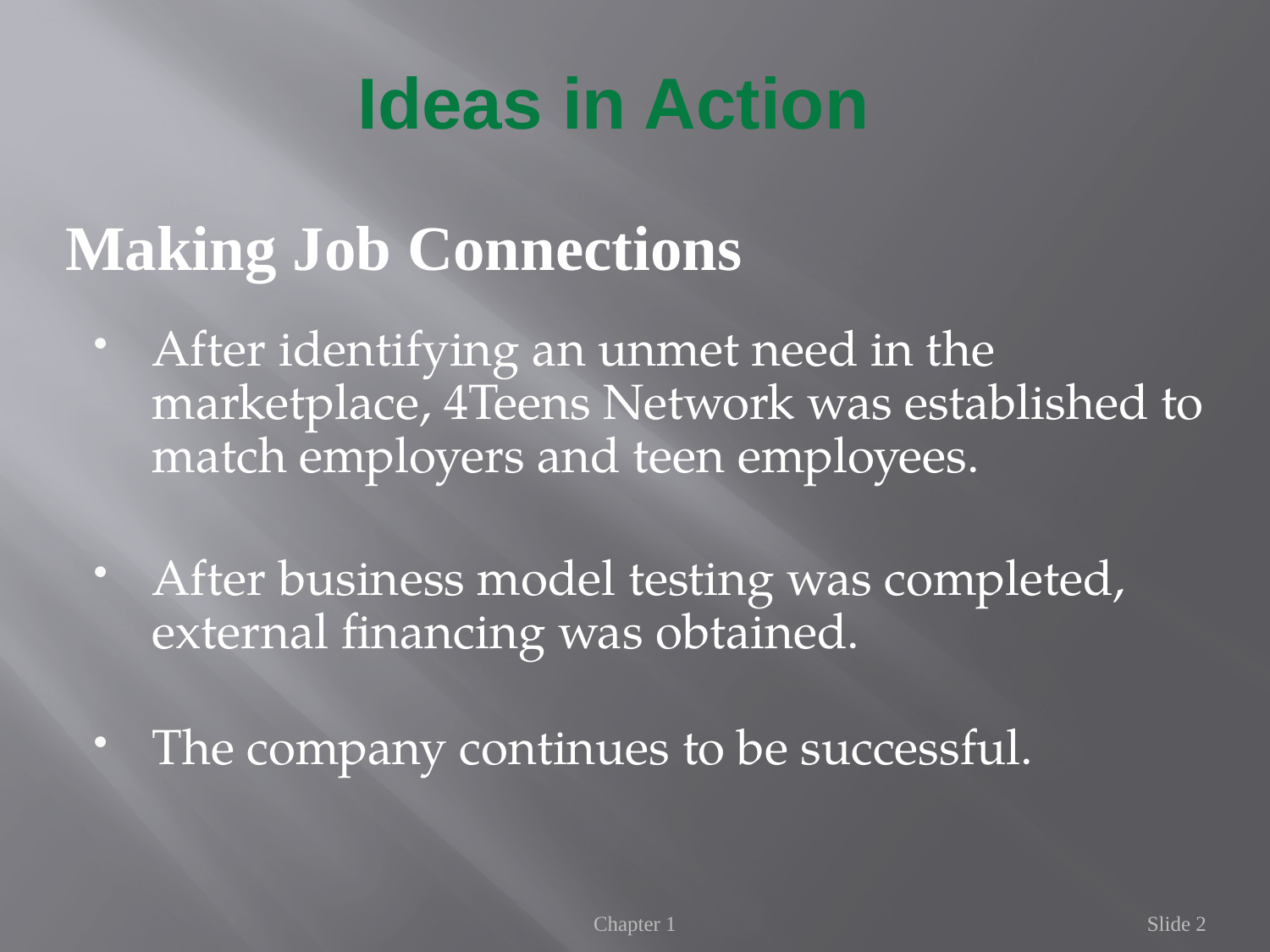

# Ideas in Action
Making Job Connections
After identifying an unmet need in the marketplace, 4Teens Network was established to match employers and teen employees.
After business model testing was completed, external financing was obtained.
The company continues to be successful.
Chapter 1
Slide 2